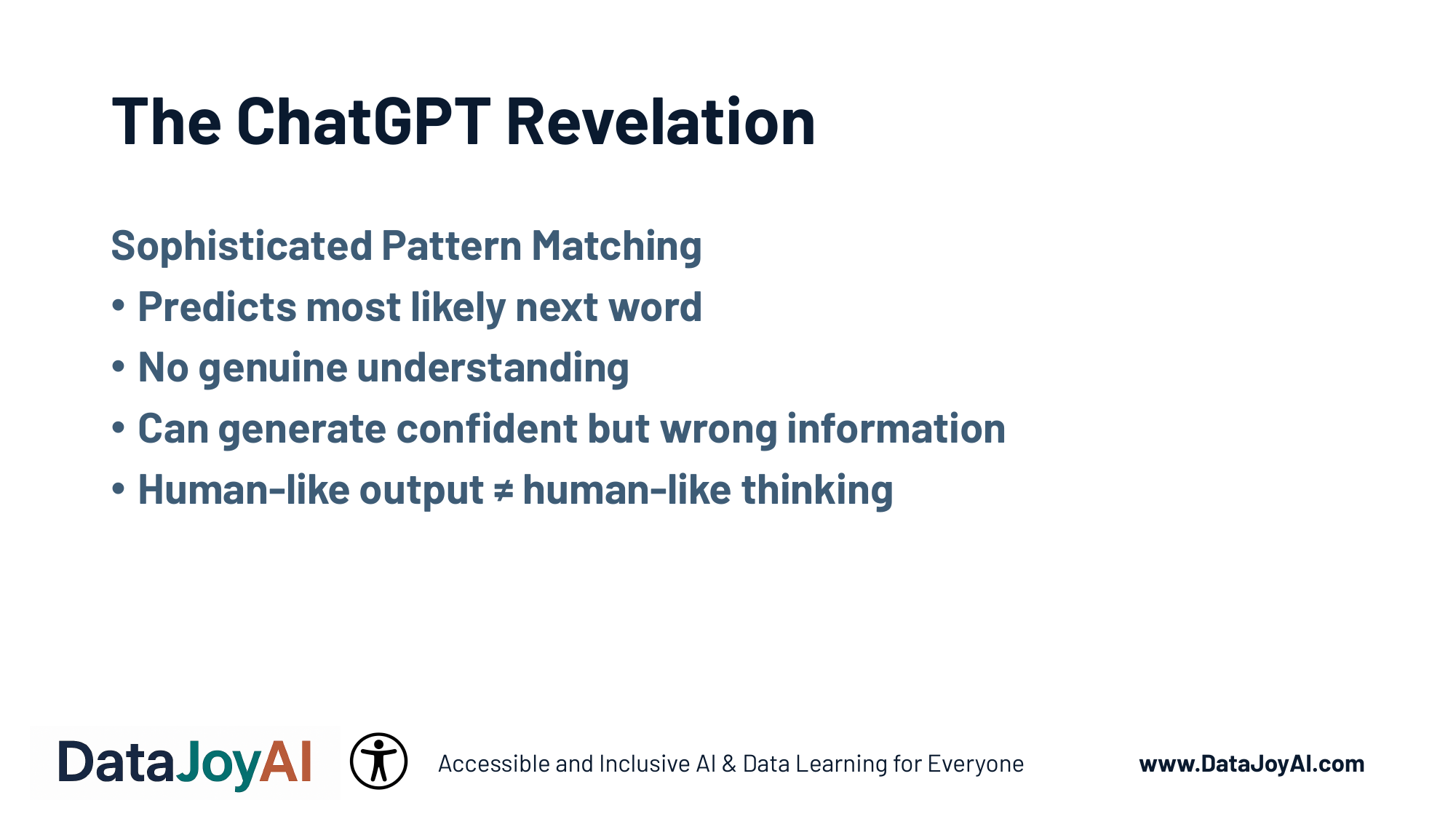

# The ChatGPT Revelation
Sophisticated Pattern Matching
Predicts most likely next word
No genuine understanding
Can generate confident but wrong information
Human-like output ≠ human-like thinking